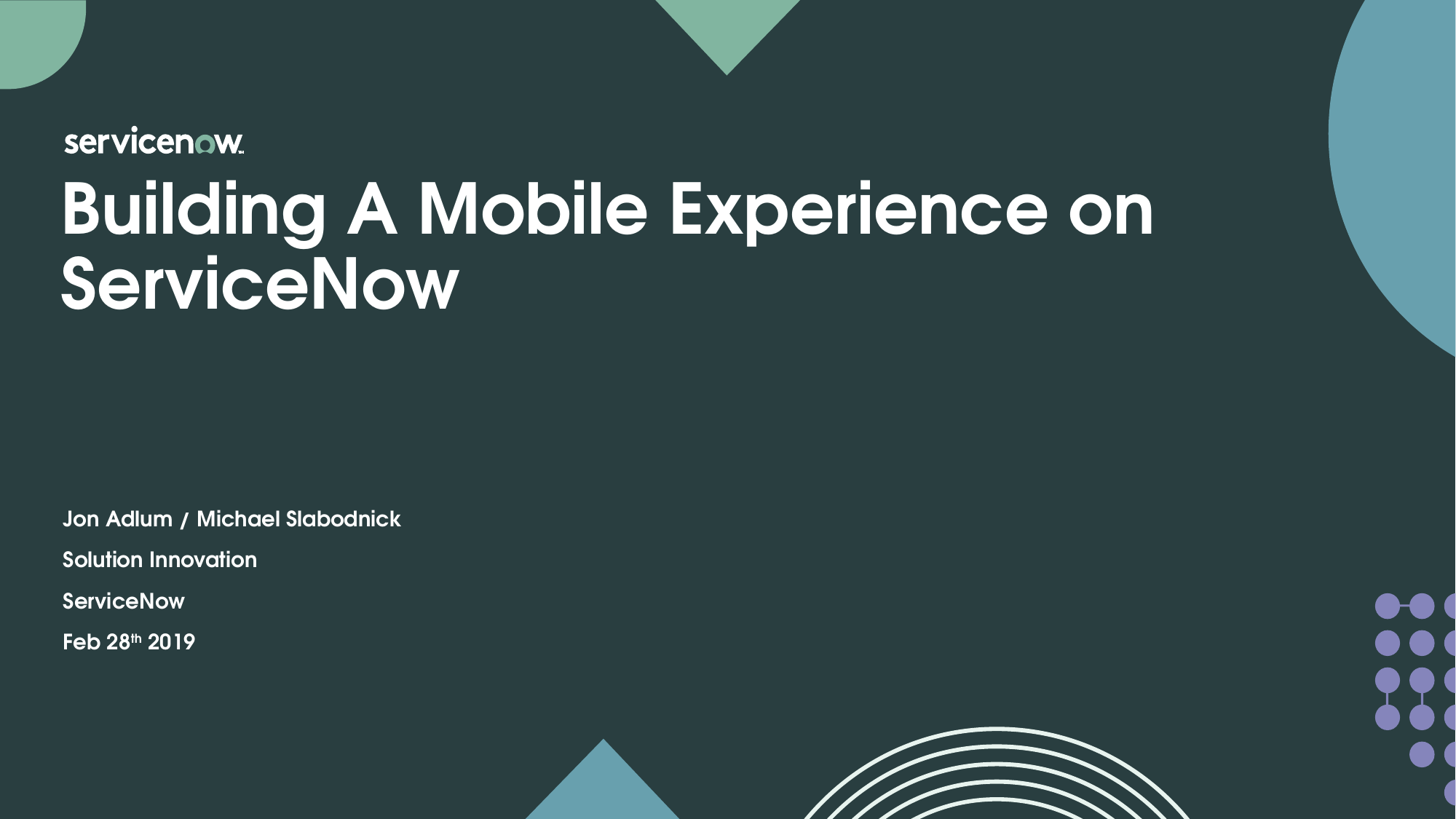

# Building A Mobile Experience on ServiceNow
Jon Adlum / Michael Slabodnick
Solution Innovation
ServiceNow
Feb 28th 2019